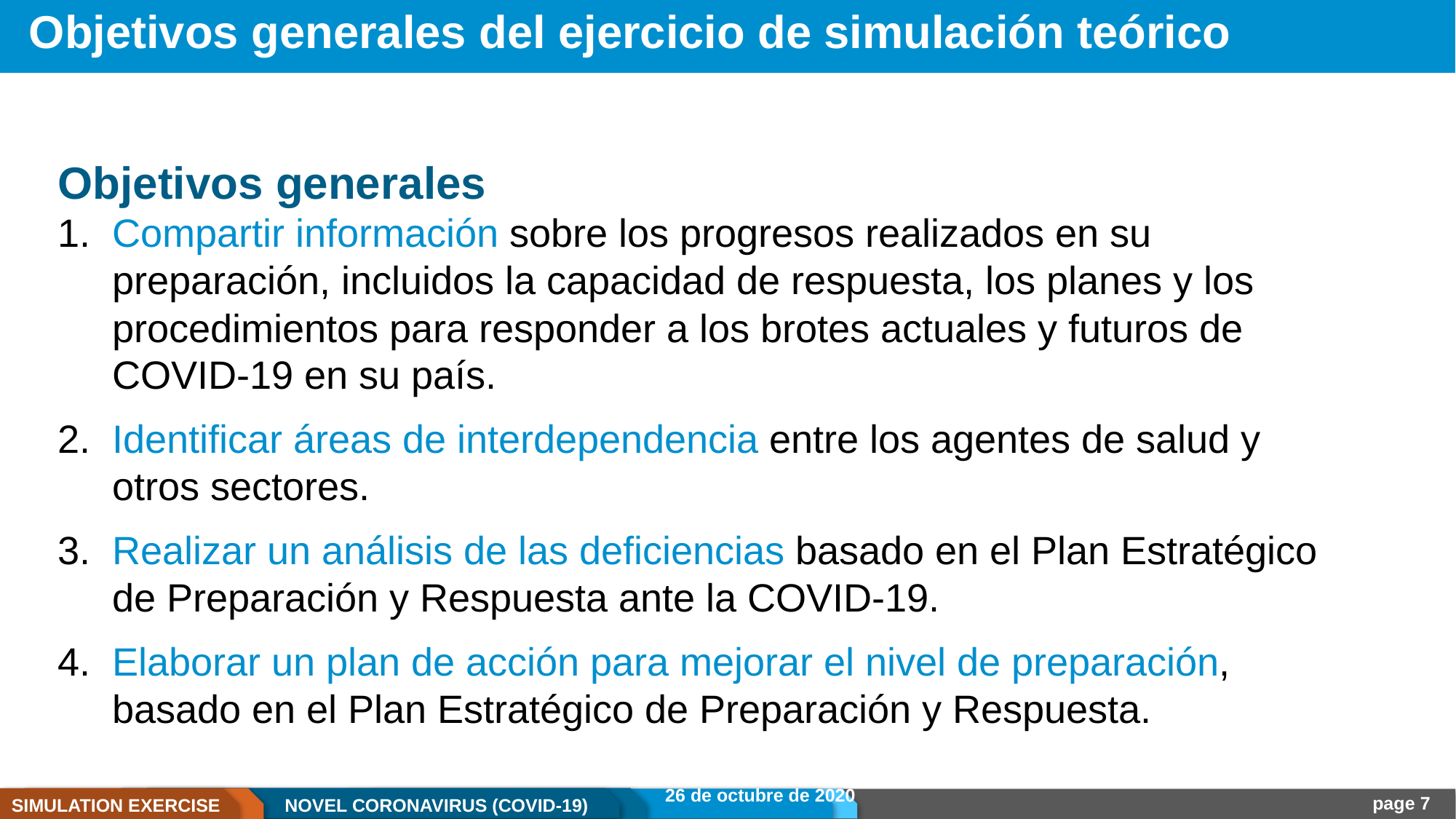

# Objetivos generales del ejercicio de simulación teórico
Objetivos generales
Compartir información sobre los progresos realizados en su preparación, incluidos la capacidad de respuesta, los planes y los procedimientos para responder a los brotes actuales y futuros de COVID-19 en su país.
Identificar áreas de interdependencia entre los agentes de salud y otros sectores.
Realizar un análisis de las deficiencias basado en el Plan Estratégico de Preparación y Respuesta ante la COVID-19.
Elaborar un plan de acción para mejorar el nivel de preparación, basado en el Plan Estratégico de Preparación y Respuesta.

26 de octubre de 2020